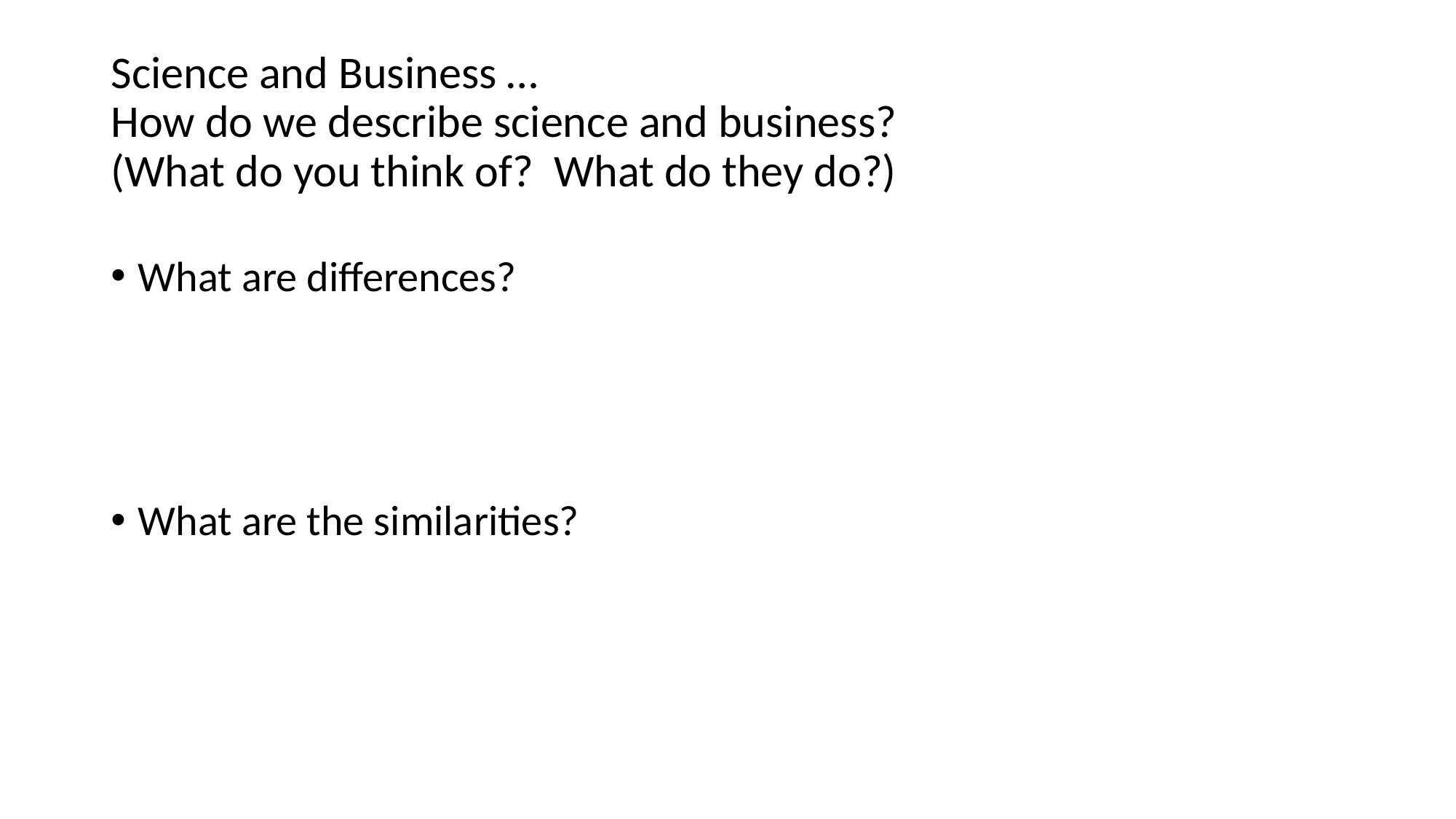

# Science and Business … How do we describe science and business? (What do you think of?  What do they do?)
What are differences?

What are the similarities?